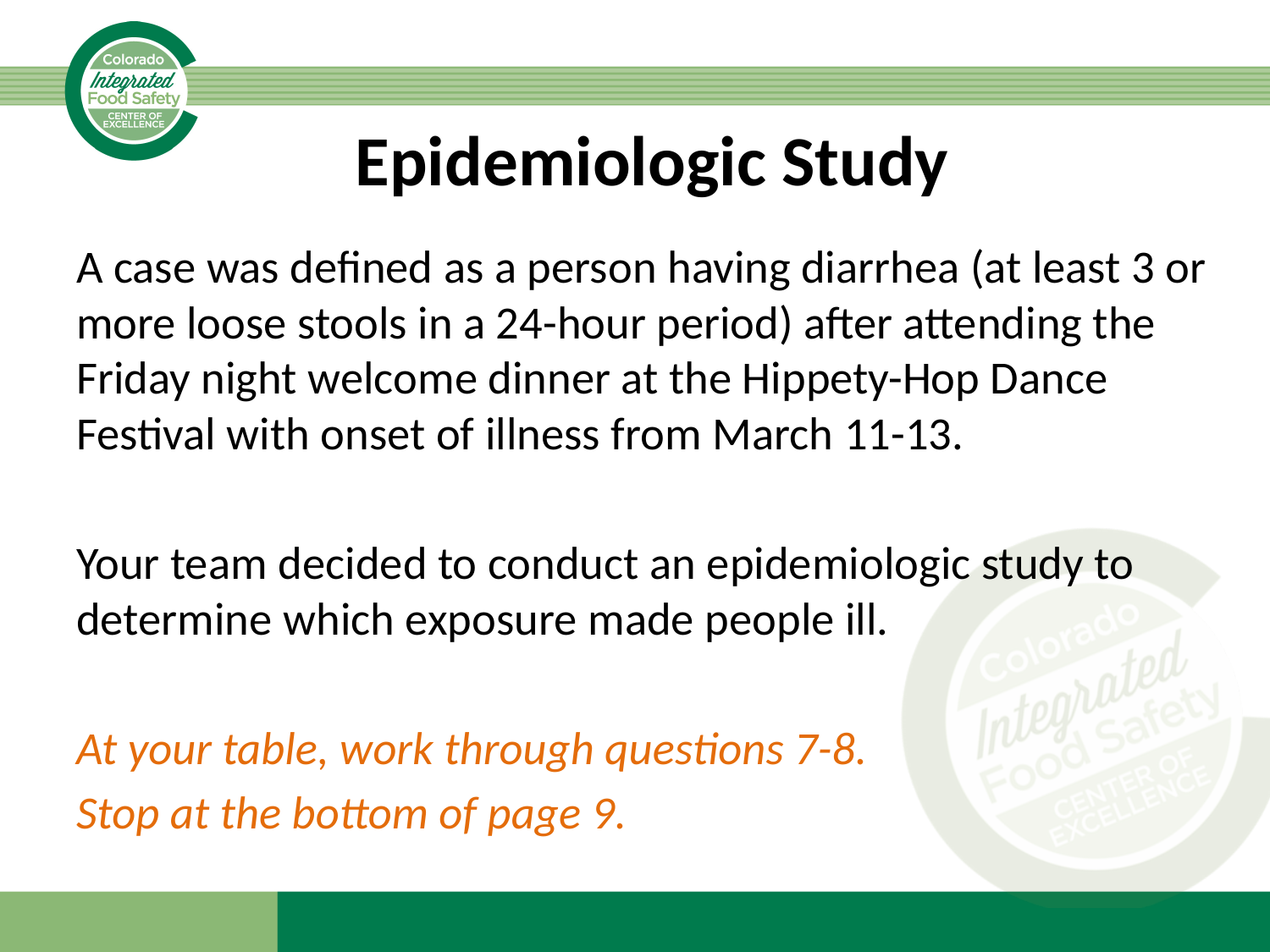

# Epidemiologic Study
A case was defined as a person having diarrhea (at least 3 or more loose stools in a 24-hour period) after attending the Friday night welcome dinner at the Hippety-Hop Dance Festival with onset of illness from March 11-13.

Your team decided to conduct an epidemiologic study to determine which exposure made people ill.

At your table, work through questions 7-8.
Stop at the bottom of page 9.